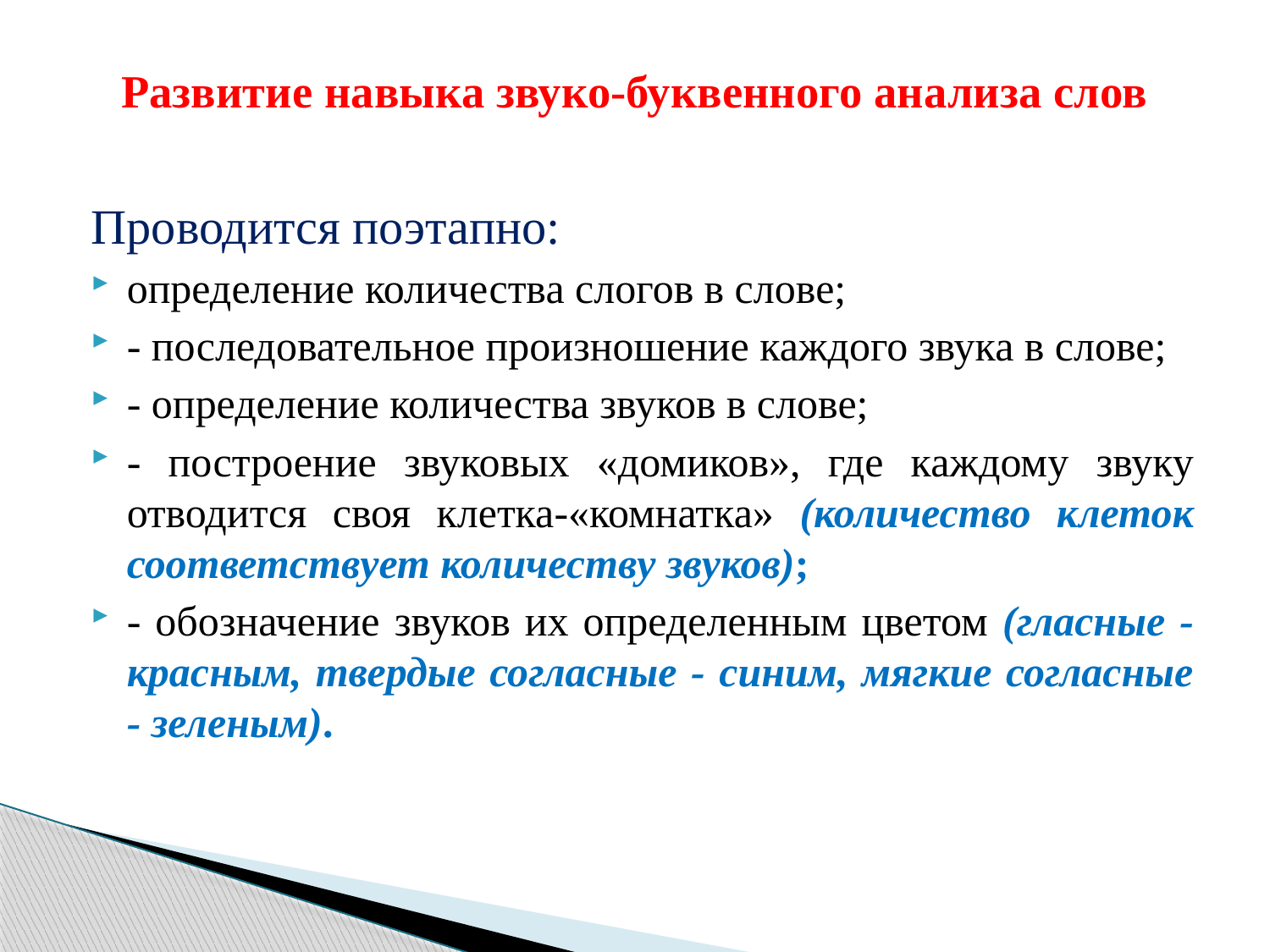

# Развитие навыка звуко-буквенного анализа слов
Проводится поэтапно:
определение количества слогов в слове;
- последовательное произношение каждого звука в слове;
- определение количества звуков в слове;
- построение звуковых «домиков», где каждому звуку отводится своя клетка-«комнатка» (количество клеток соответствует количеству звуков);
- обозначение звуков их определенным цветом (гласные - красным, твердые согласные - синим, мягкие согласные - зеленым).